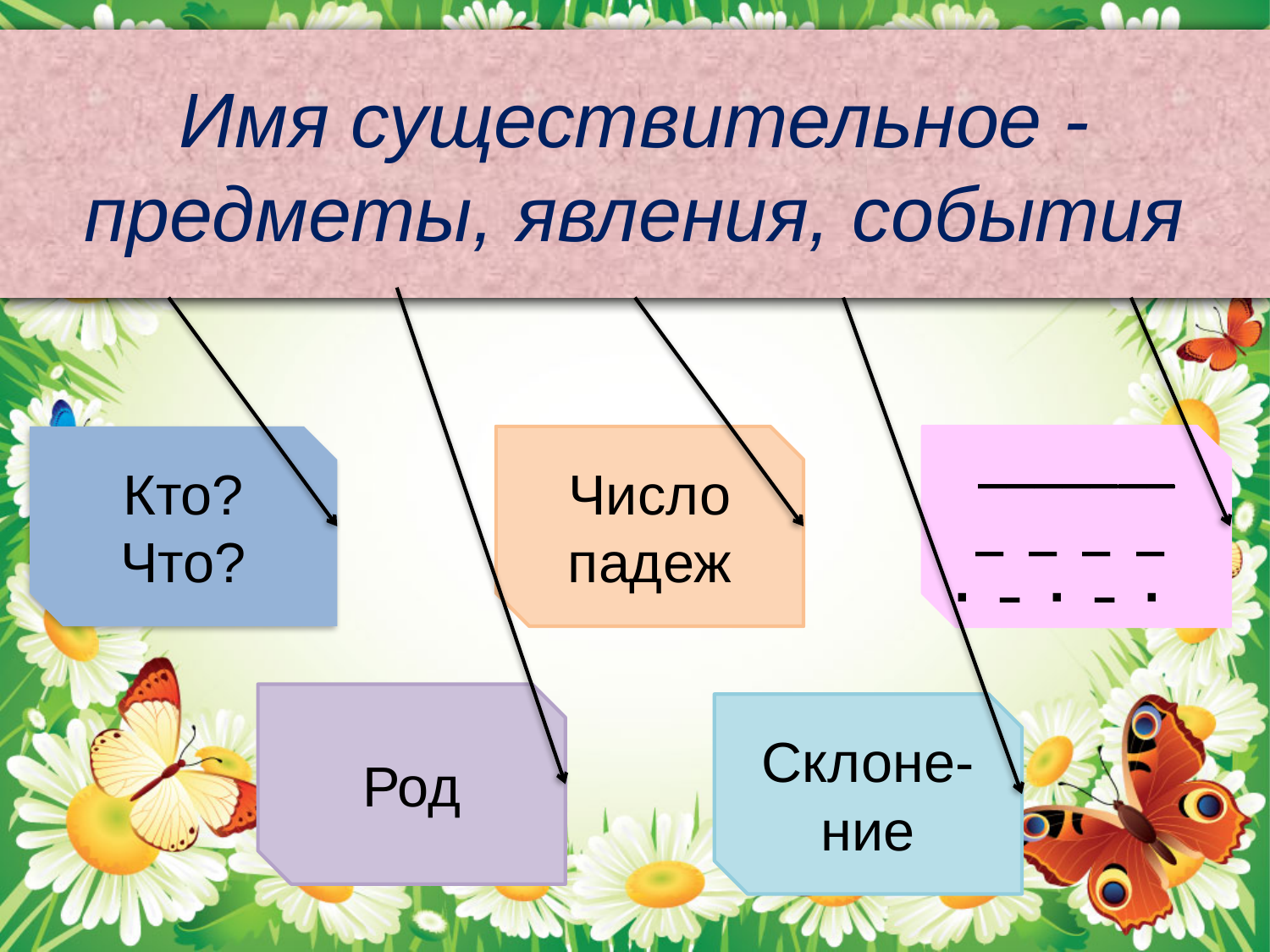

Имя существительное -
предметы, явления, события
Кто? Что?
Число падеж
_______
_  _  _  _
∙  –  ∙  –  ∙
Род
Склоне-
ние